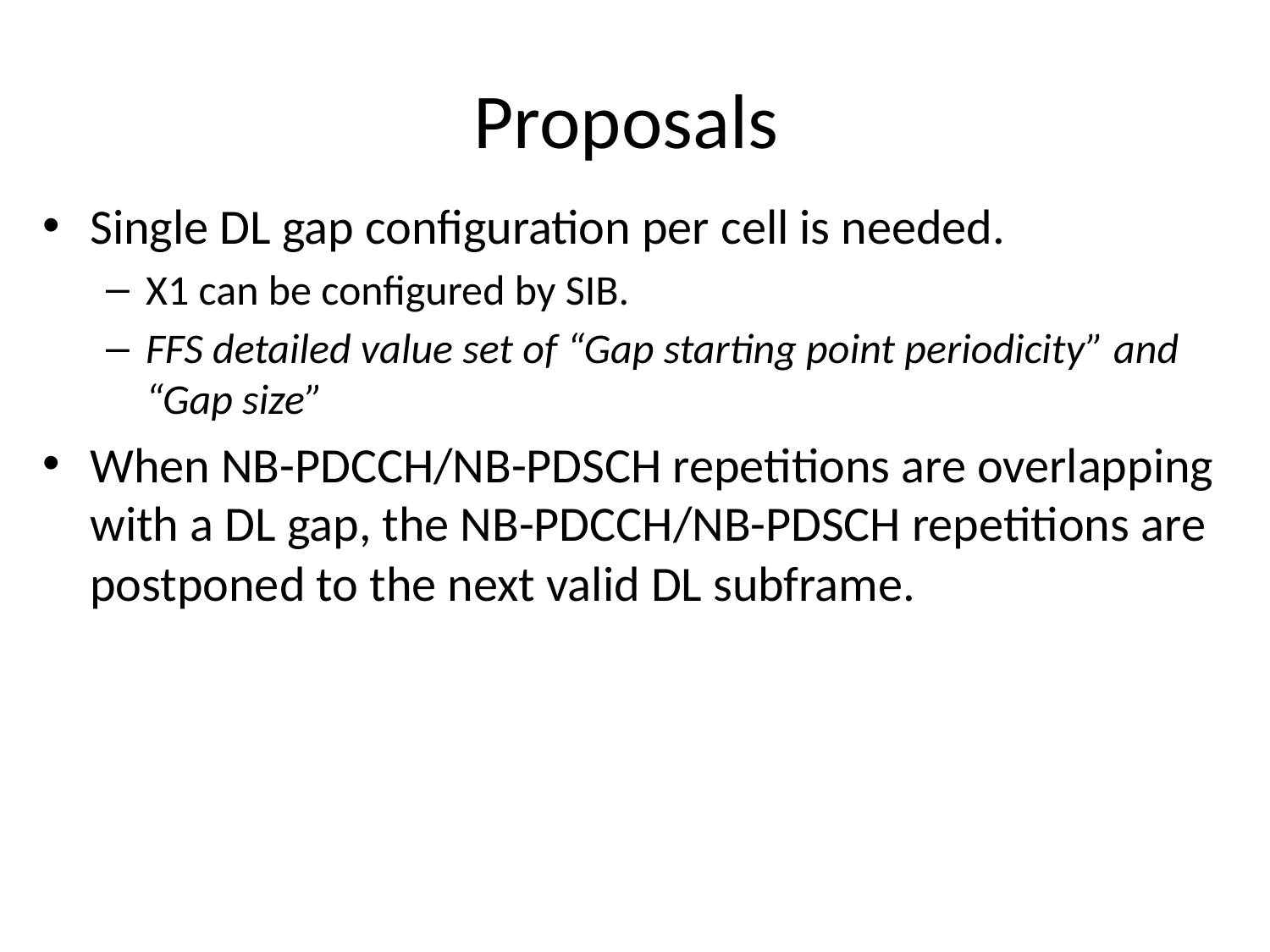

# Proposals
Single DL gap configuration per cell is needed.
X1 can be configured by SIB.
FFS detailed value set of “Gap starting point periodicity” and “Gap size”
When NB-PDCCH/NB-PDSCH repetitions are overlapping with a DL gap, the NB-PDCCH/NB-PDSCH repetitions are postponed to the next valid DL subframe.